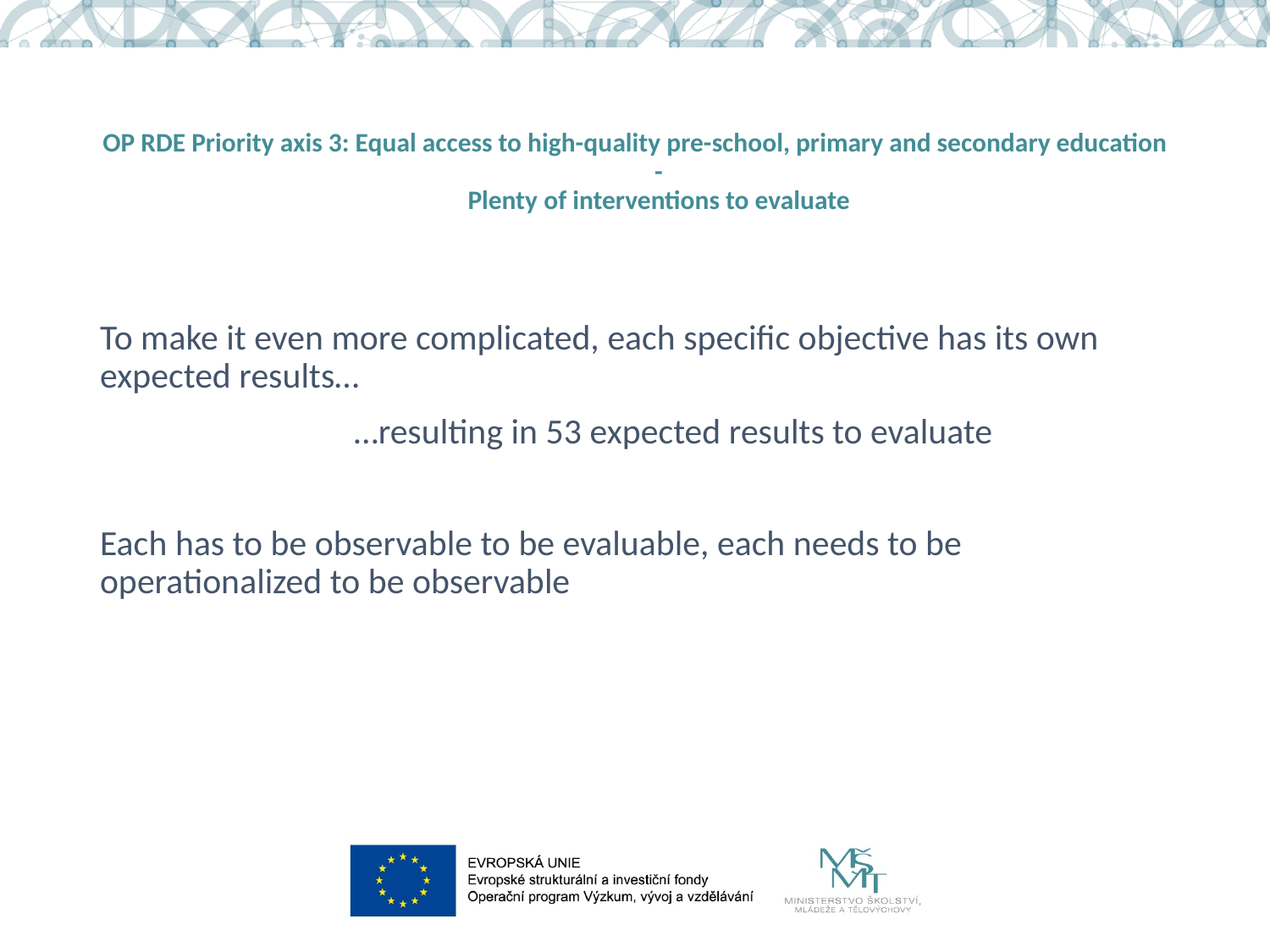

# OP RDE Priority axis 3: Equal access to high-quality pre-school, primary and secondary education - Plenty of interventions to evaluate

To make it even more complicated, each specific objective has its own expected results…
		…resulting in 53 expected results to evaluate

Each has to be observable to be evaluable, each needs to be operationalized to be observable